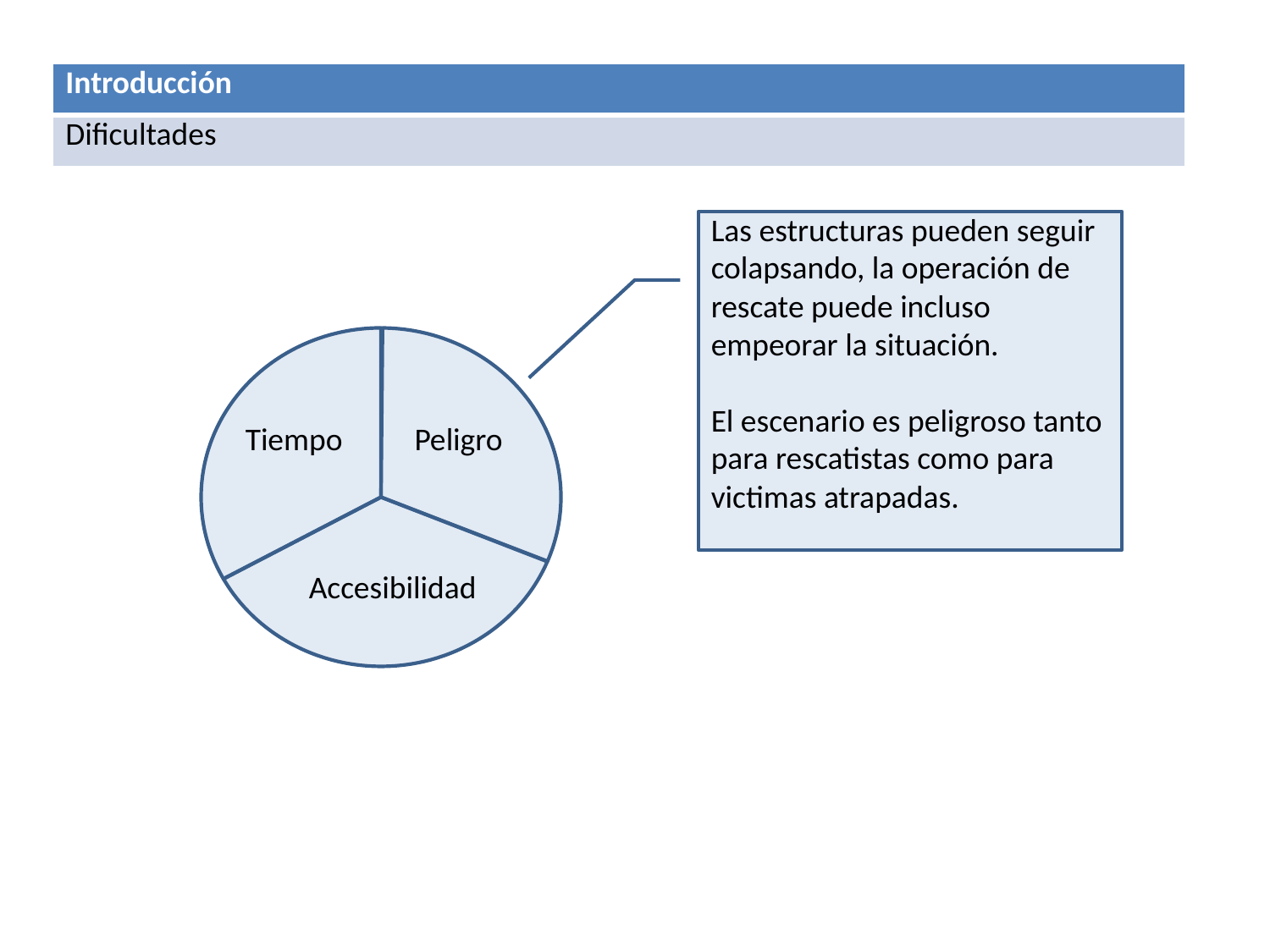

| Introducción |
| --- |
| Dificultades |
Las estructuras pueden seguir colapsando, la operación de rescate puede incluso empeorar la situación.

El escenario es peligroso tanto para rescatistas como para victimas atrapadas.

Tiempo
Peligro
Accesibilidad